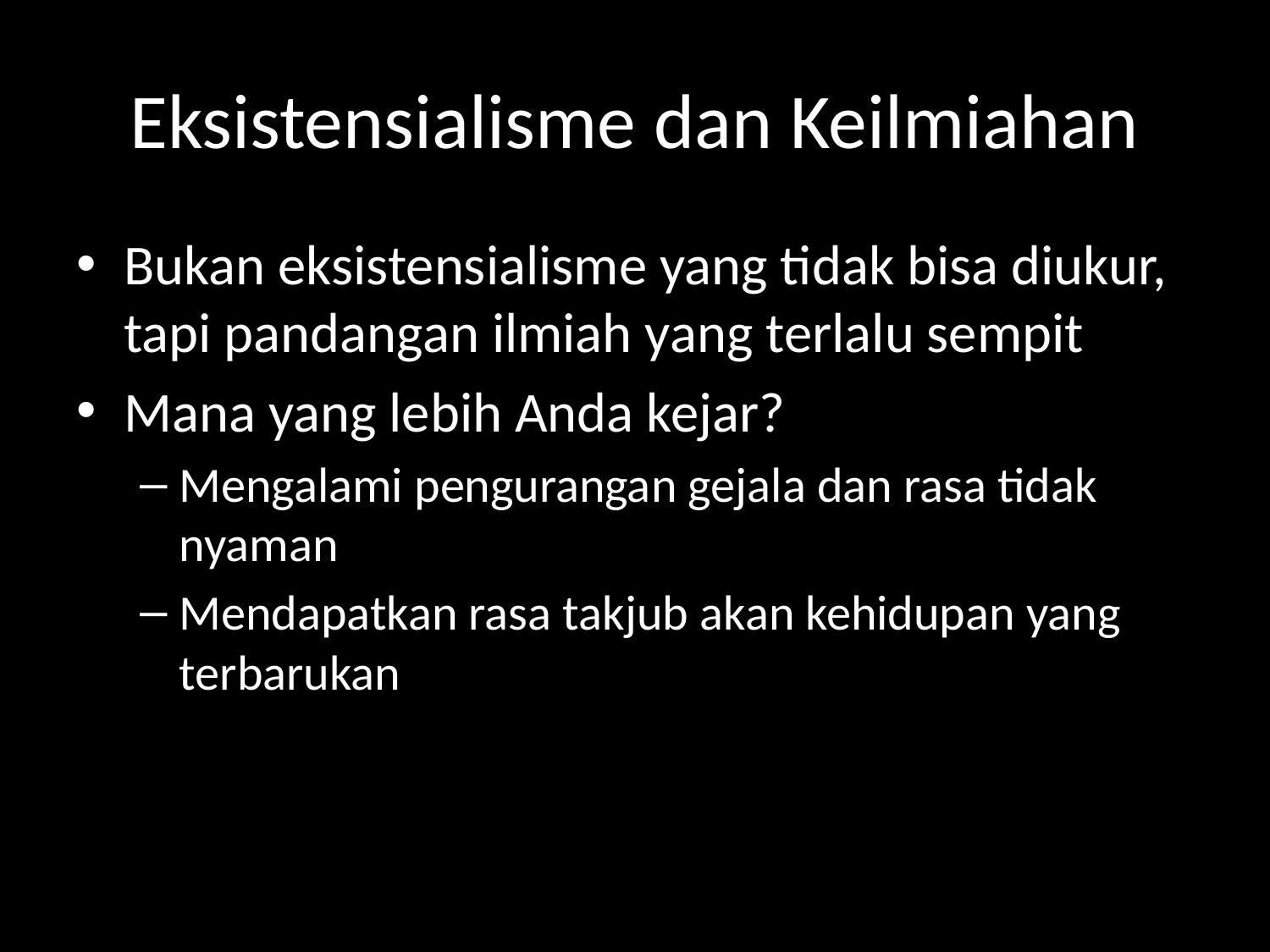

# Eksistensialisme dan Keilmiahan
Bukan eksistensialisme yang tidak bisa diukur, tapi pandangan ilmiah yang terlalu sempit
Mana yang lebih Anda kejar?
Mengalami pengurangan gejala dan rasa tidak nyaman
Mendapatkan rasa takjub akan kehidupan yang terbarukan